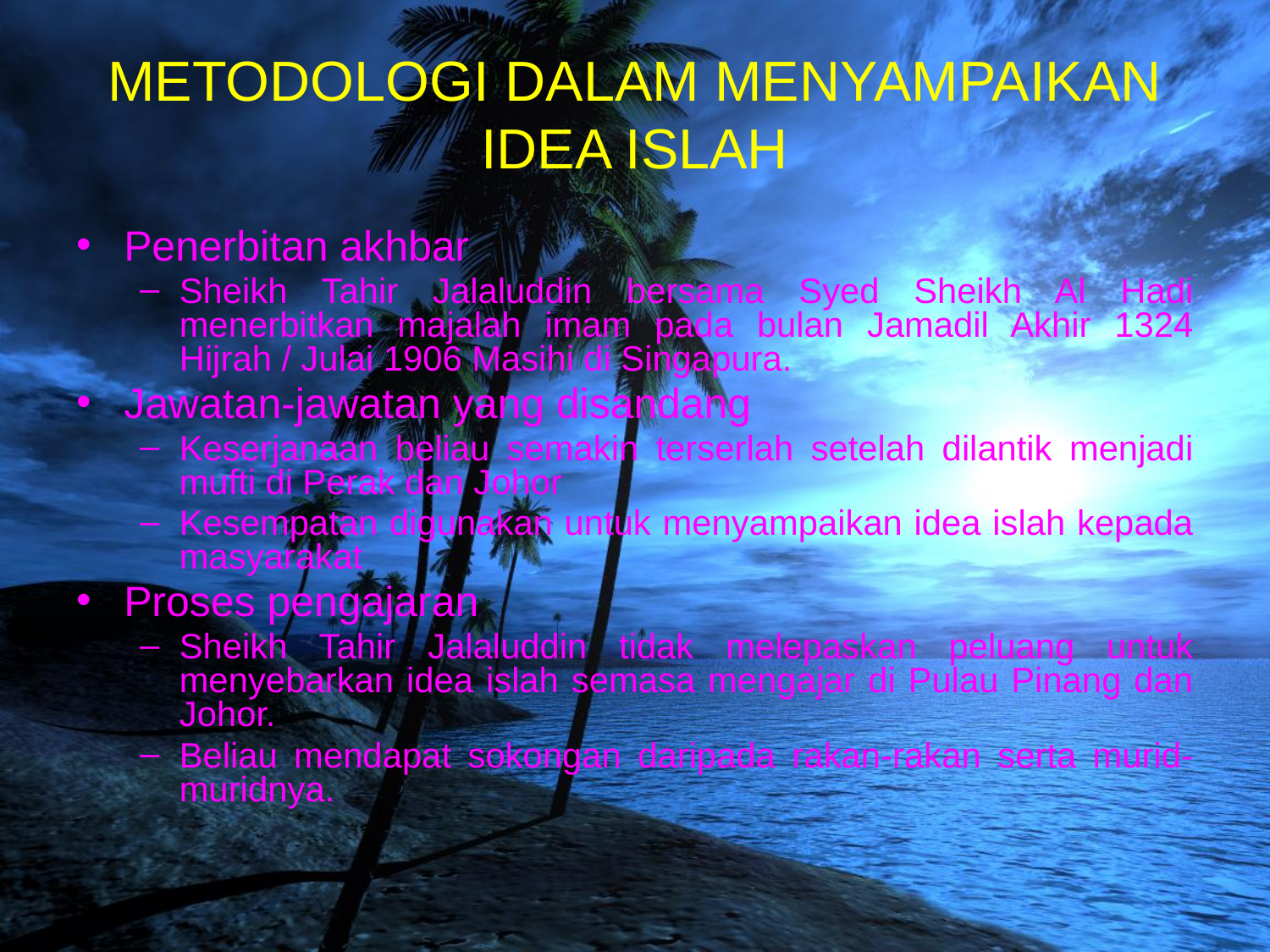

# METODOLOGI DALAM MENYAMPAIKAN IDEA ISLAH
Penerbitan akhbar
Sheikh Tahir Jalaluddin bersama Syed Sheikh Al Hadi menerbitkan majalah imam pada bulan Jamadil Akhir 1324 Hijrah / Julai 1906 Masihi di Singapura.
Jawatan-jawatan yang disandang
Keserjanaan beliau semakin terserlah setelah dilantik menjadi mufti di Perak dan Johor
Kesempatan digunakan untuk menyampaikan idea islah kepada masyarakat
Proses pengajaran
Sheikh Tahir Jalaluddin tidak melepaskan peluang untuk menyebarkan idea islah semasa mengajar di Pulau Pinang dan Johor.
Beliau mendapat sokongan daripada rakan-rakan serta murid-muridnya.